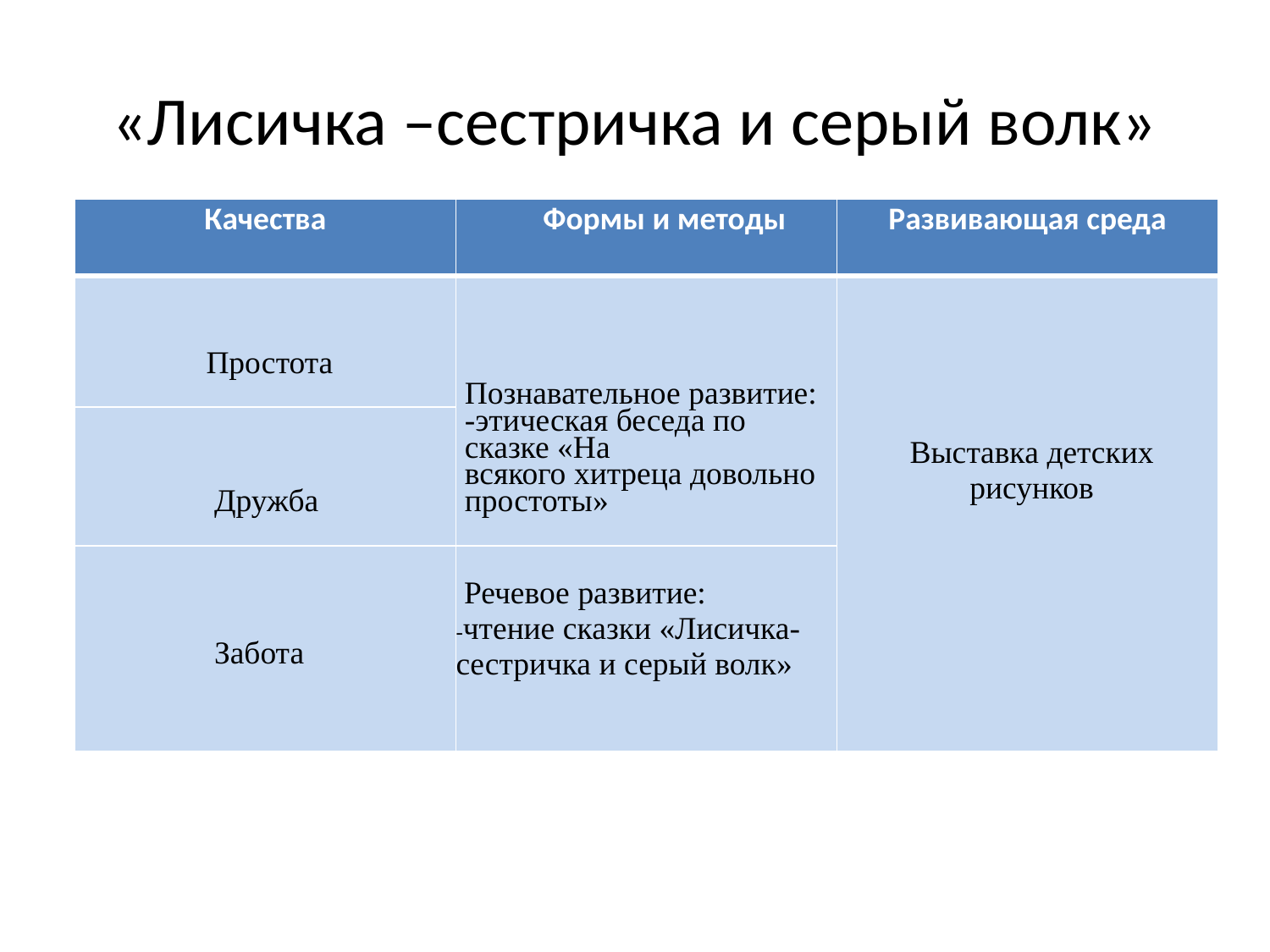

# «Лисичка –сестричка и серый волк»
| Качества | Формы и методы | Развивающая среда |
| --- | --- | --- |
| Простота | Познавательное развитие: -этическая беседа по сказке «На всякого хитреца довольно простоты» | Выставка детских рисунков |
| Дружба |  |  |
| Забота | Речевое развитие: -чтение сказки «Лисичка- сестричка и серый волк» |  |